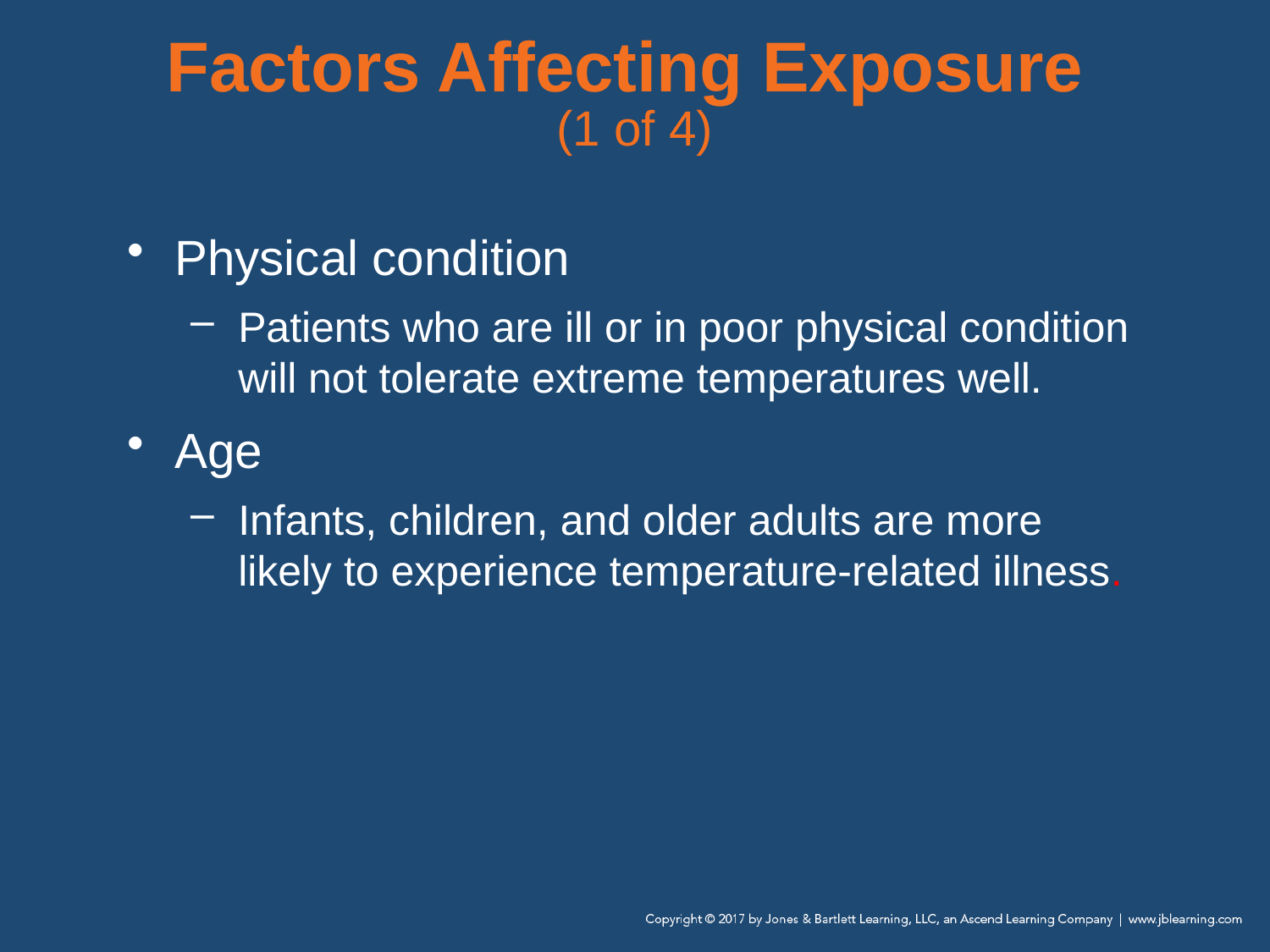

# Factors Affecting Exposure (1 of 4)
Physical condition
Patients who are ill or in poor physical condition will not tolerate extreme temperatures well.
Age
Infants, children, and older adults are more likely to experience temperature-related illness.